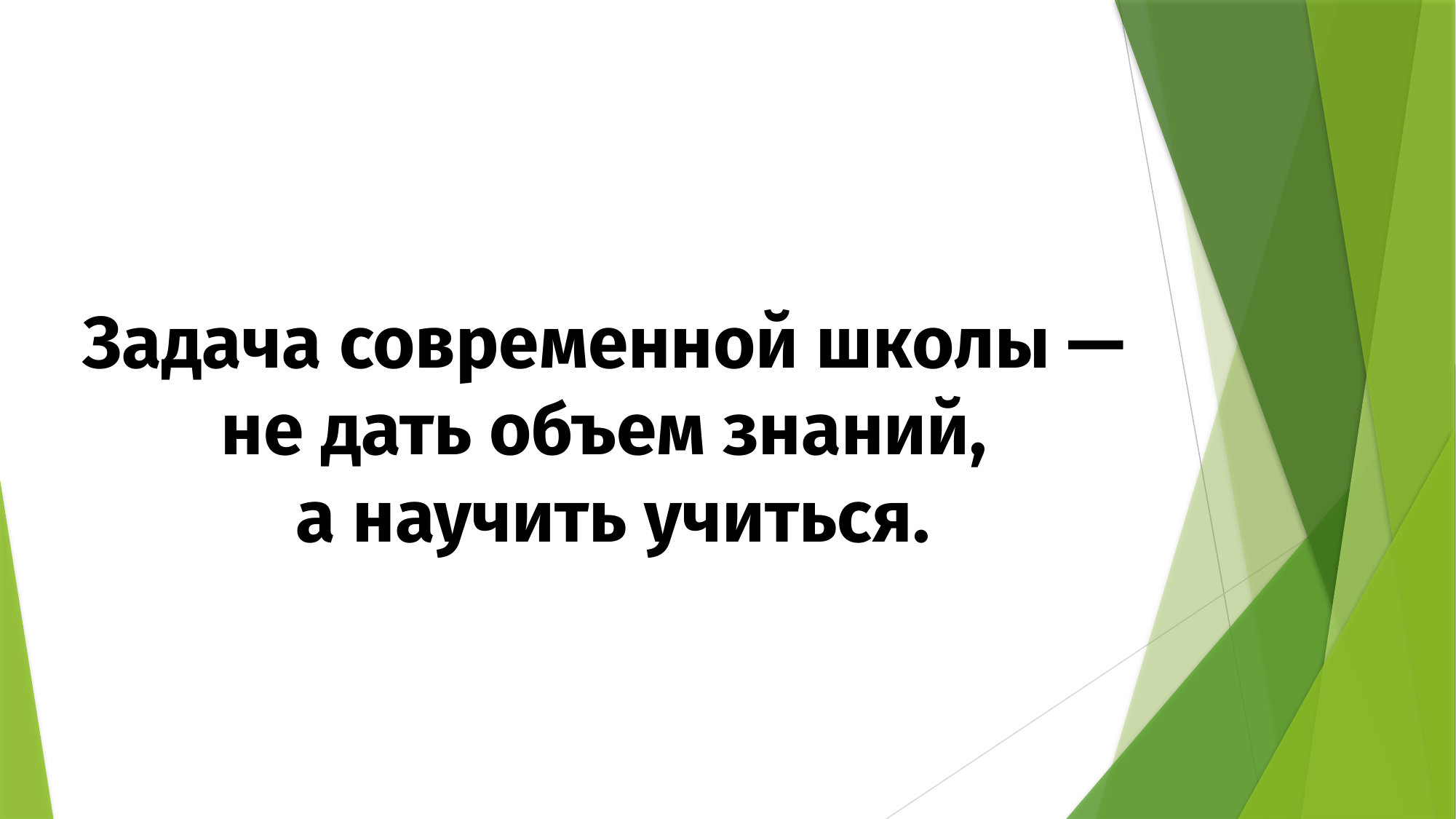

Задача современной школы —
не дать объем знаний,
а научить учиться.